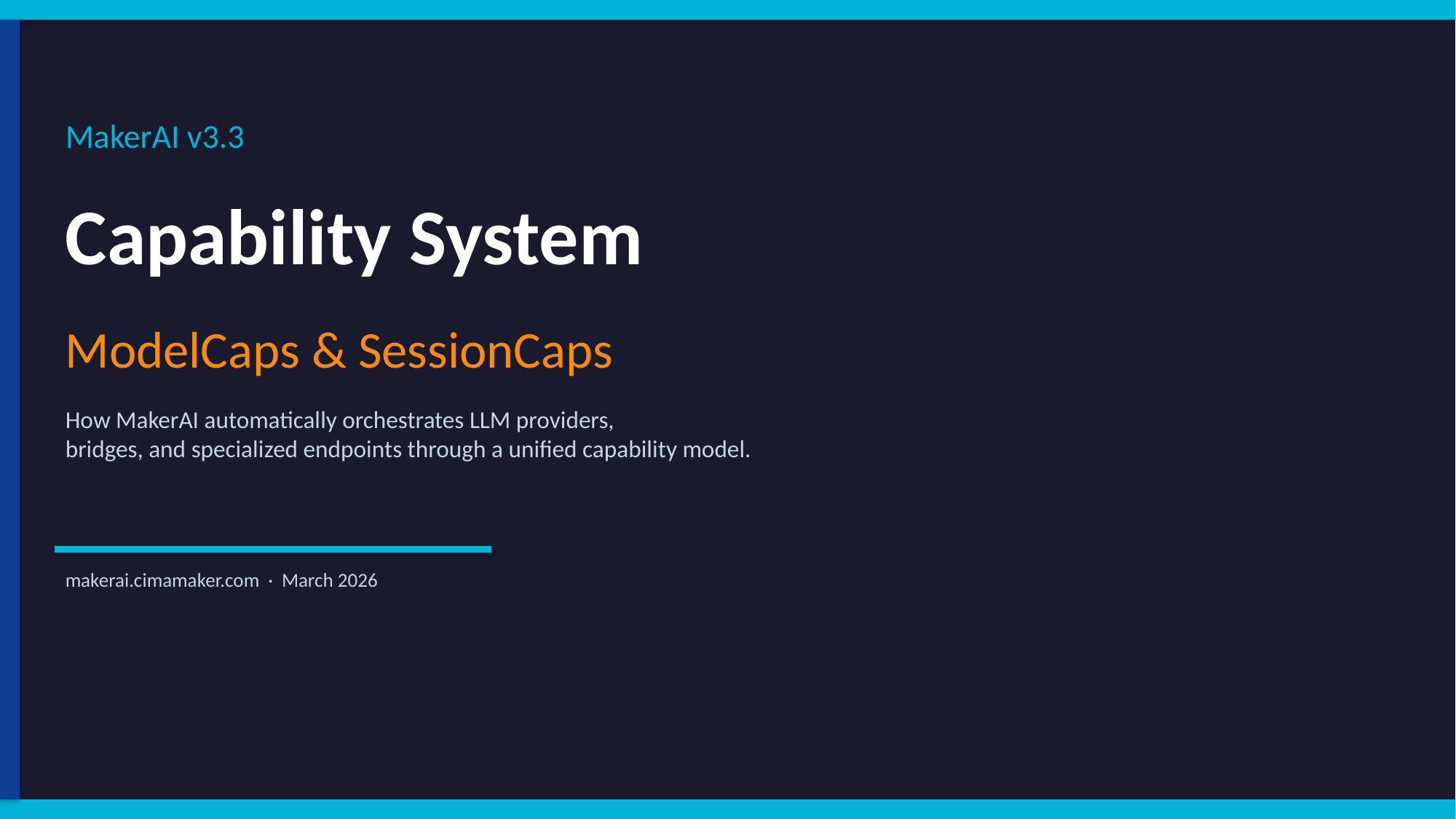

MakerAI v3.3
Capability System
ModelCaps & SessionCaps
How MakerAI automatically orchestrates LLM providers,
bridges, and specialized endpoints through a unified capability model.

makerai.cimamaker.com  ·  March 2026